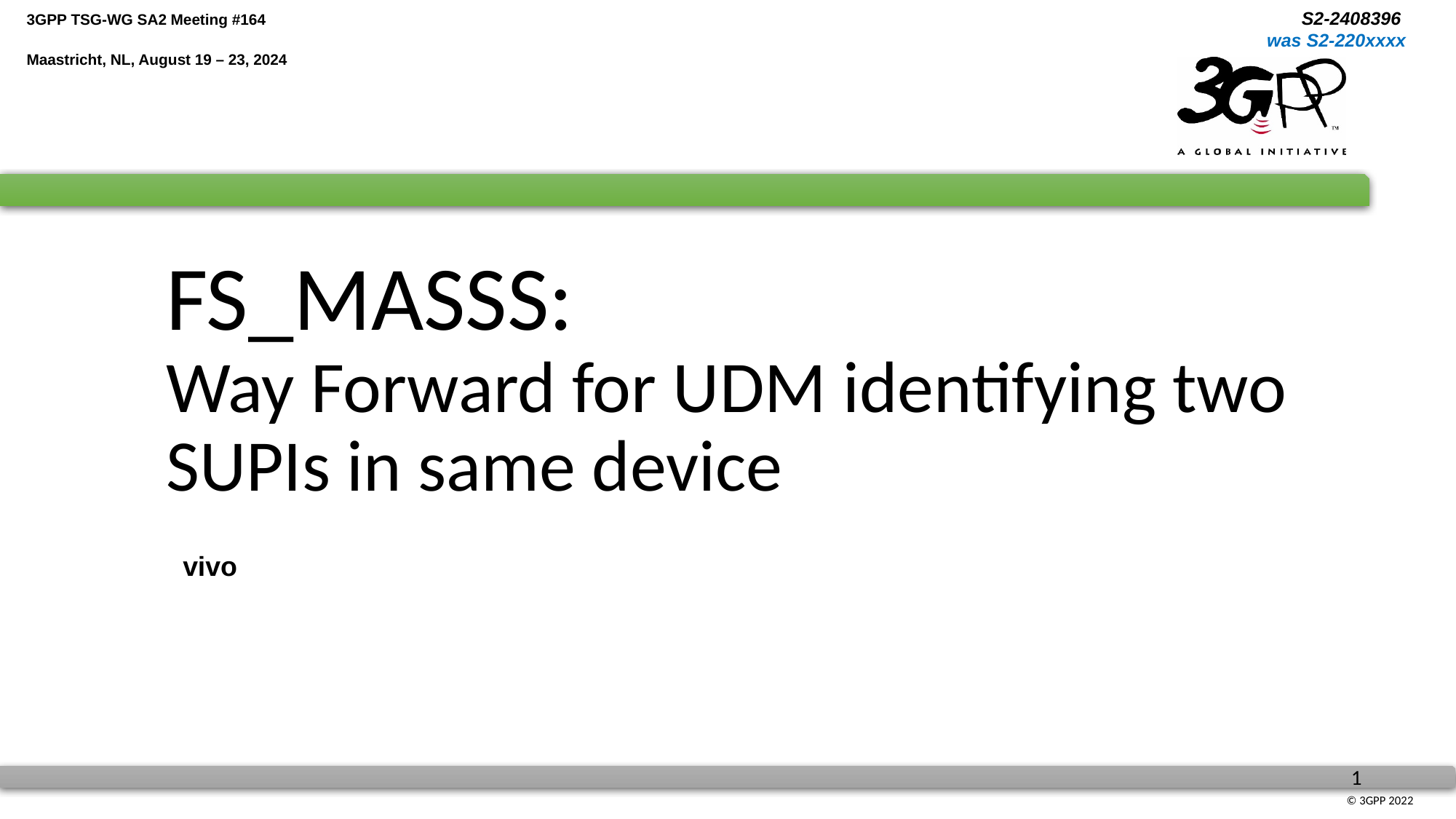

# FS_MASSS: Way Forward for UDM identifying two SUPIs in same device
vivo